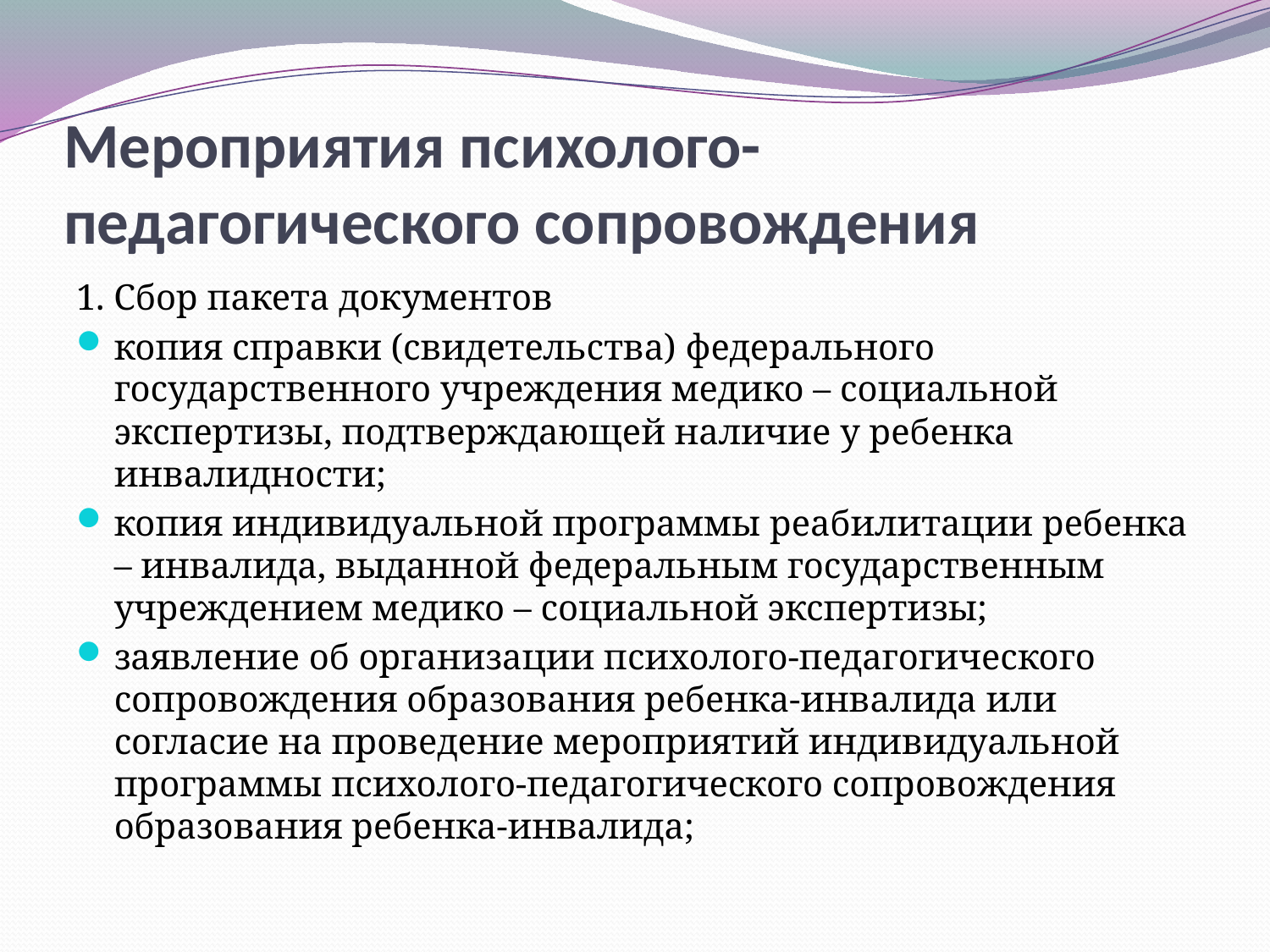

# Мероприятия психолого-педагогического сопровождения
1. Сбор пакета документов
копия справки (свидетельства) федерального государственного учреждения медико – социальной экспертизы, подтверждающей наличие у ребенка инвалидности;
копия индивидуальной программы реабилитации ребенка – инвалида, выданной федеральным государственным учреждением медико – социальной экспертизы;
заявление об организации психолого-педагогического сопровождения образования ребенка-инвалида или согласие на проведение мероприятий индивидуальной программы психолого-педагогического сопровождения образования ребенка-инвалида;